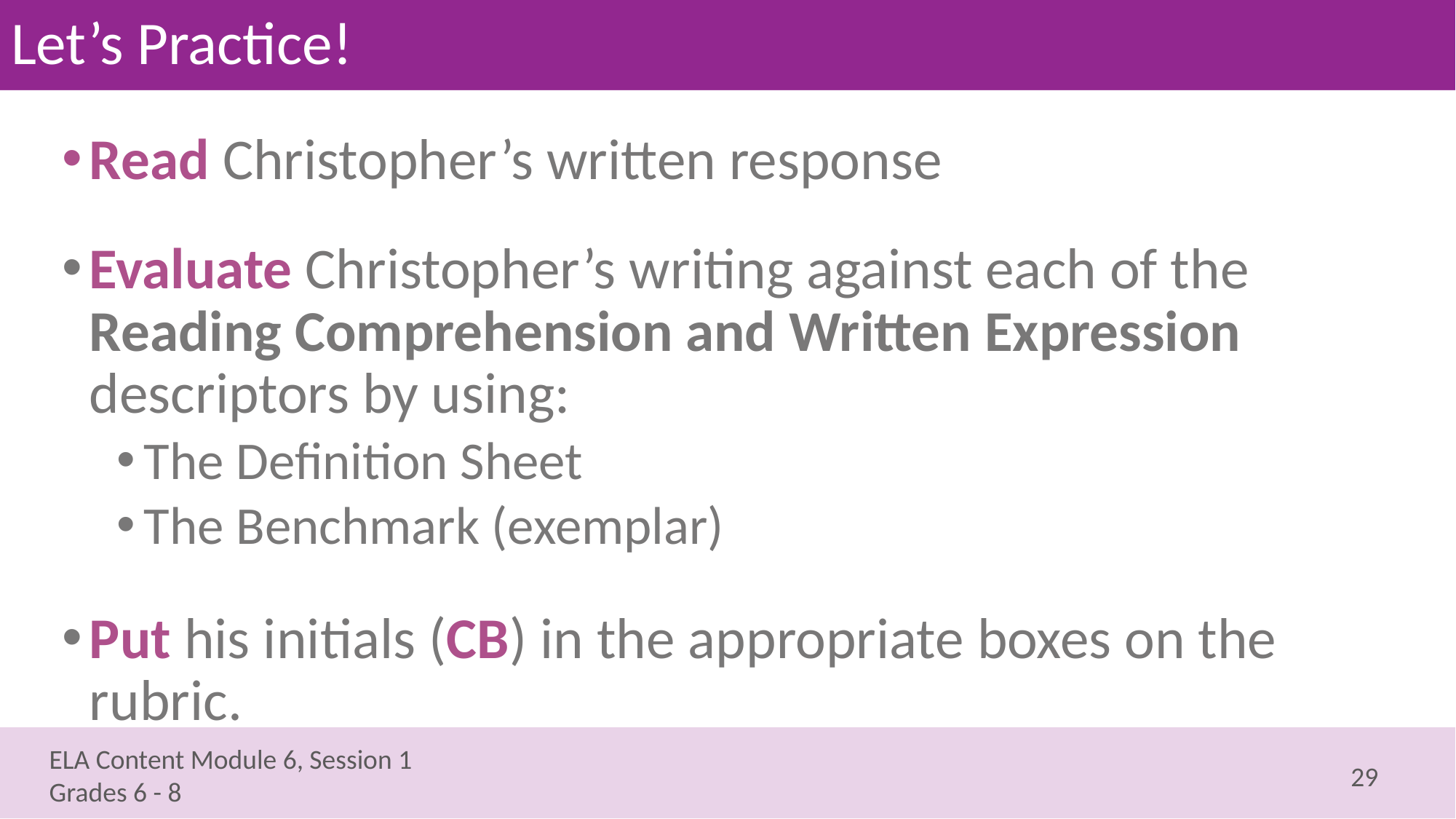

# Let’s Practice!
Read Christopher’s written response

Evaluate Christopher’s writing against each of the Reading Comprehension and Written Expression descriptors by using:
The Definition Sheet
The Benchmark (exemplar)

Put his initials (CB) in the appropriate boxes on the rubric.

29